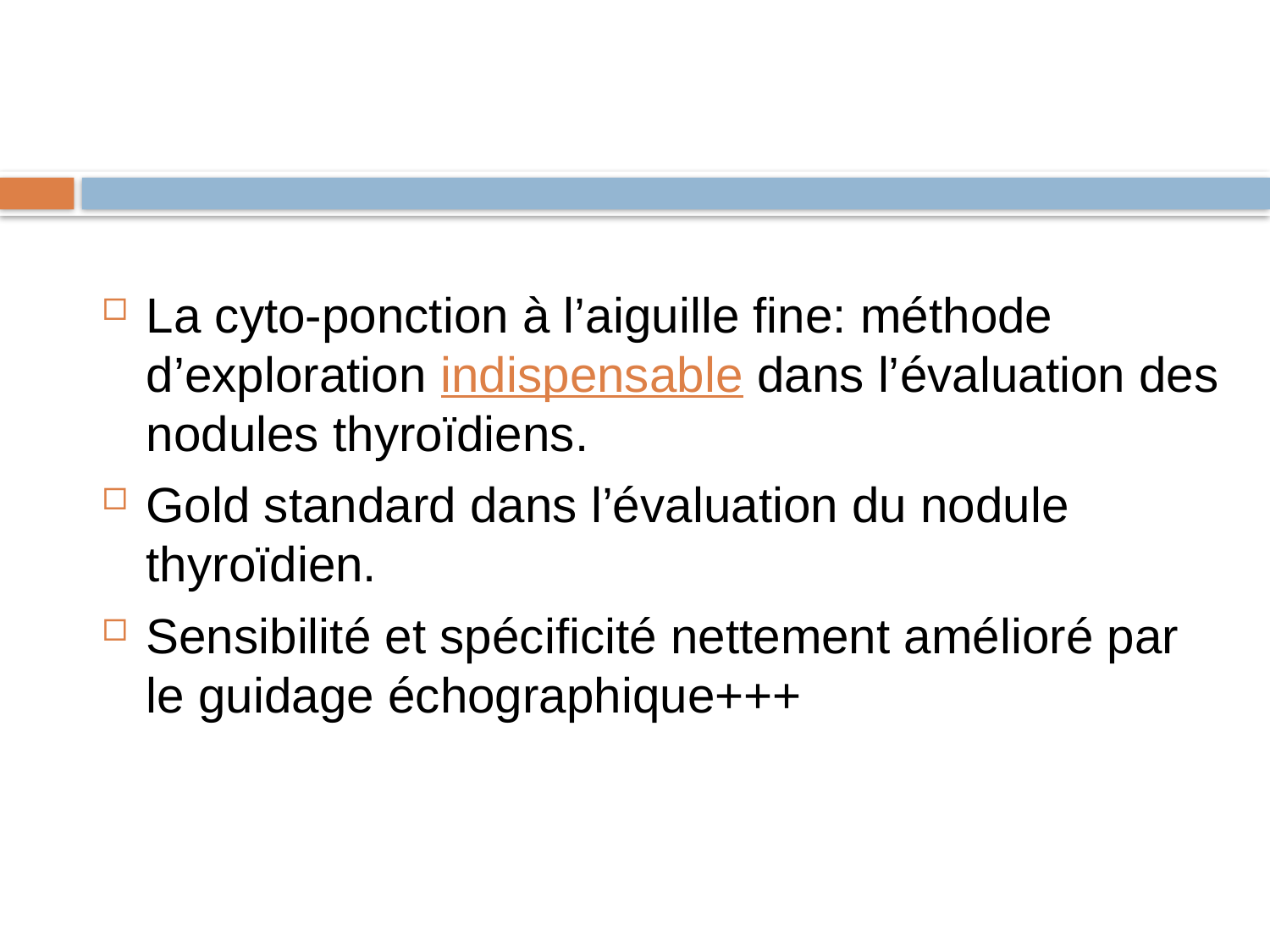

La cyto-ponction à l’aiguille fine: méthode d’exploration indispensable dans l’évaluation des nodules thyroïdiens.
Gold standard dans l’évaluation du nodule thyroïdien.
Sensibilité et spécificité nettement amélioré par le guidage échographique+++